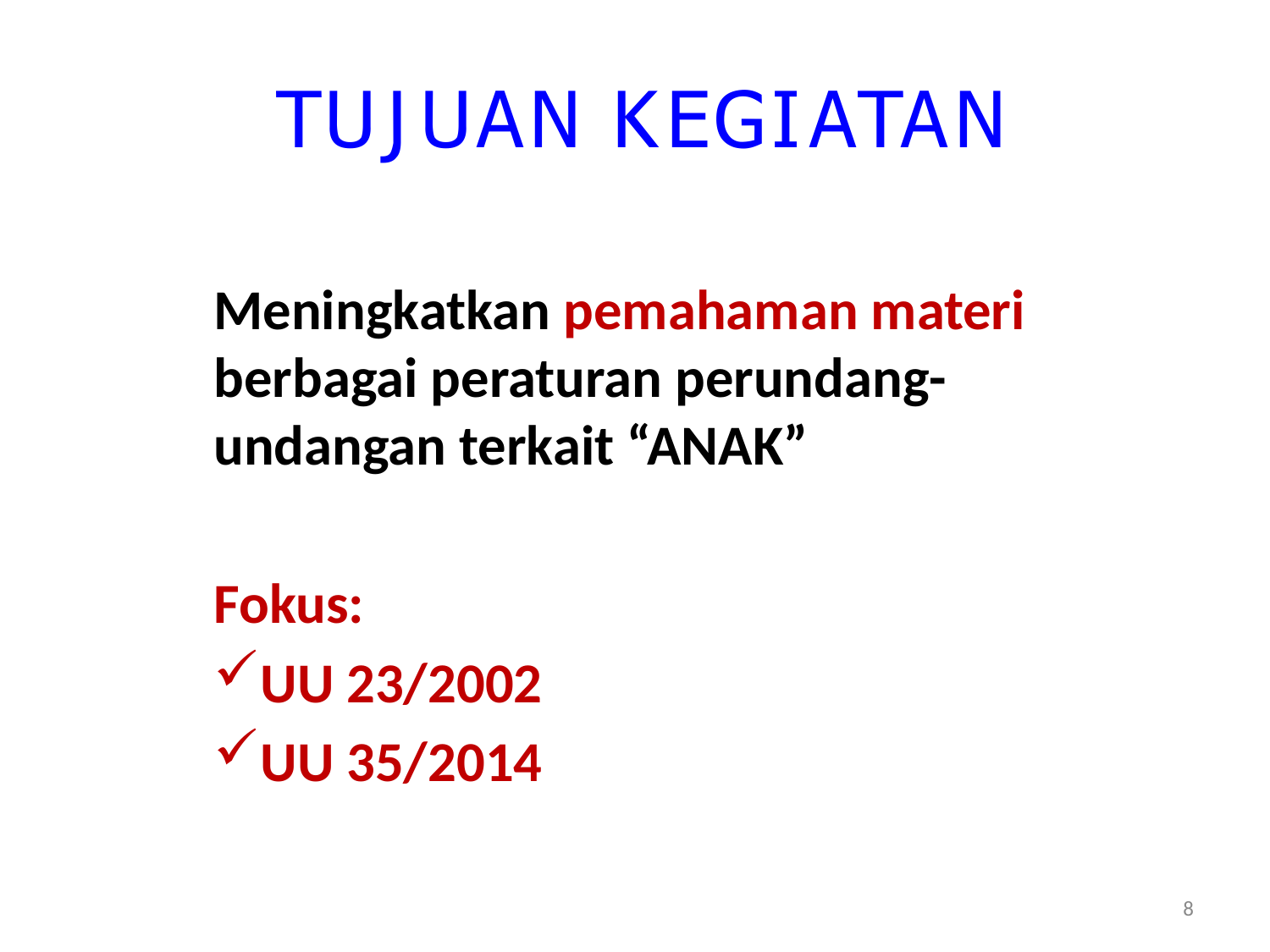

TUJUAN KEGIATAN

Meningkatkan pemahaman materi berbagai peraturan perundang-undangan terkait “ANAK”

Fokus:
UU 23/2002
UU 35/2014
8